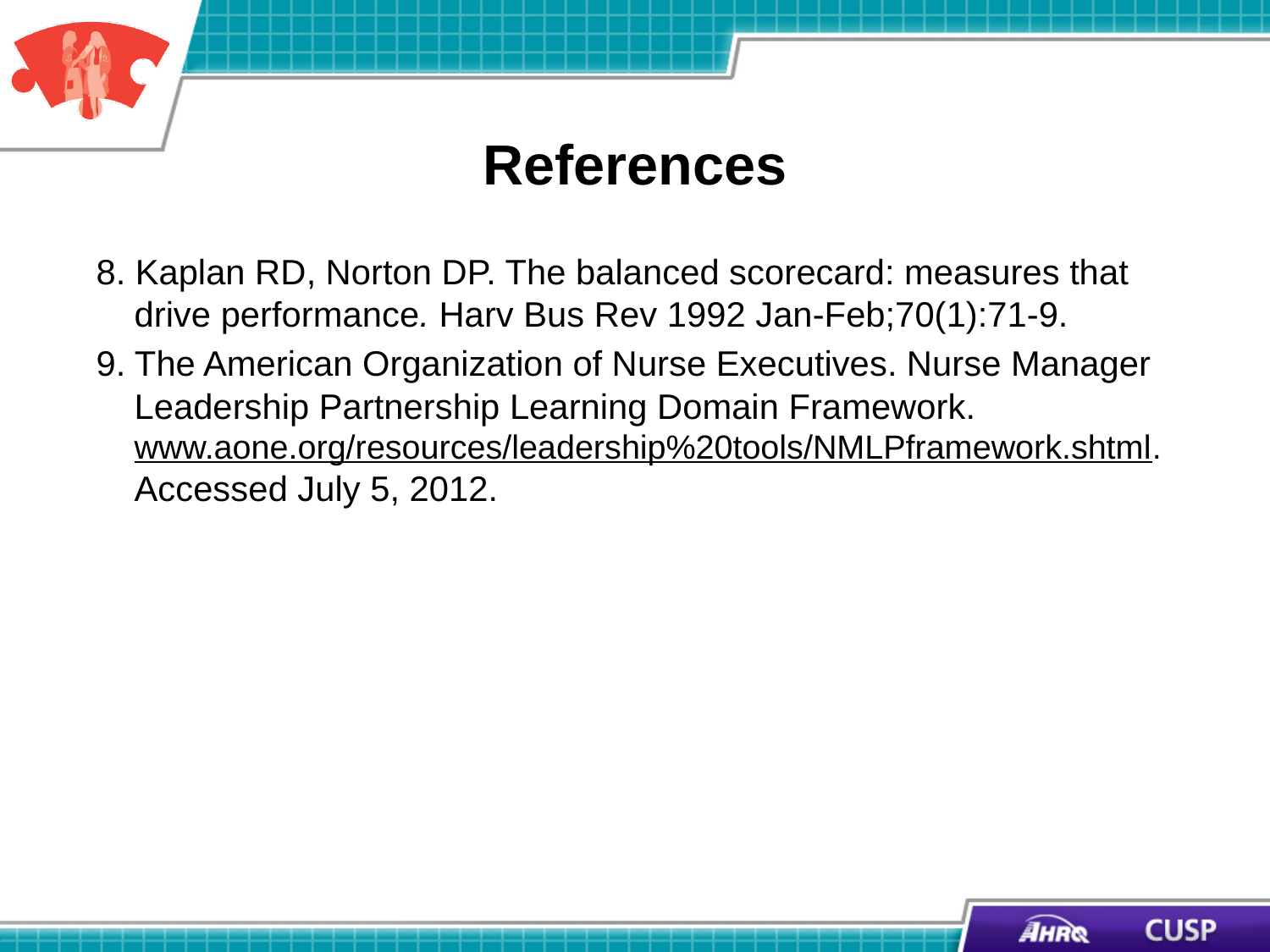

# References
8. Kaplan RD, Norton DP. The balanced scorecard: measures that drive performance. Harv Bus Rev 1992 Jan-Feb;70(1):71-9.
9. The American Organization of Nurse Executives. Nurse Manager Leadership Partnership Learning Domain Framework. www.aone.org/resources/leadership%20tools/NMLPframework.shtml.  Accessed July 5, 2012.